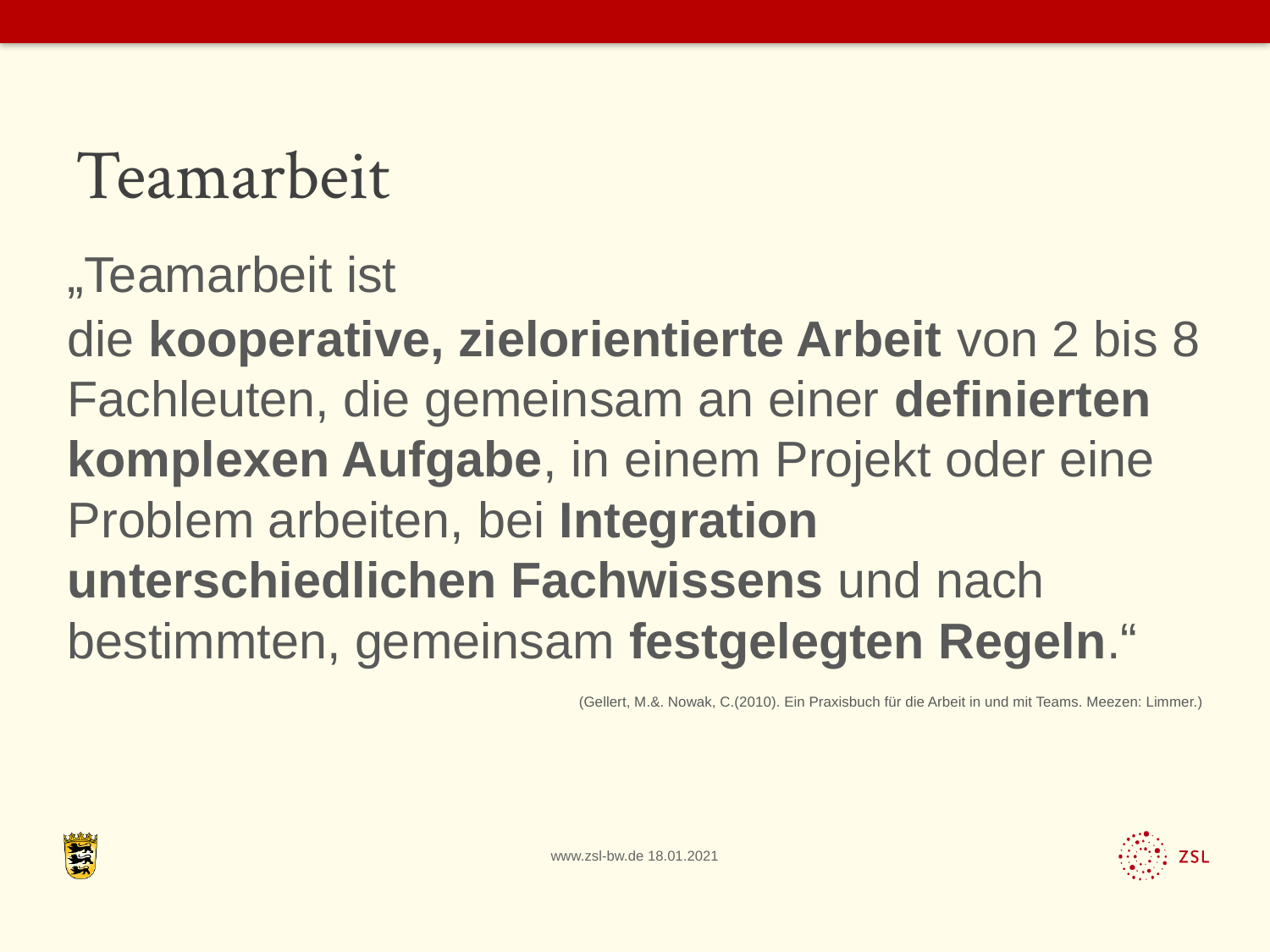

# Teamarbeit
„Teamarbeit ist
die kooperative, zielorientierte Arbeit von 2 bis 8 Fachleuten, die gemeinsam an einer definierten komplexen Aufgabe, in einem Projekt oder eine Problem arbeiten, bei Integration unterschiedlichen Fachwissens und nach bestimmten, gemeinsam festgelegten Regeln.“

(Gellert, M.&. Nowak, C.(2010). Ein Praxisbuch für die Arbeit in und mit Teams. Meezen: Limmer.)